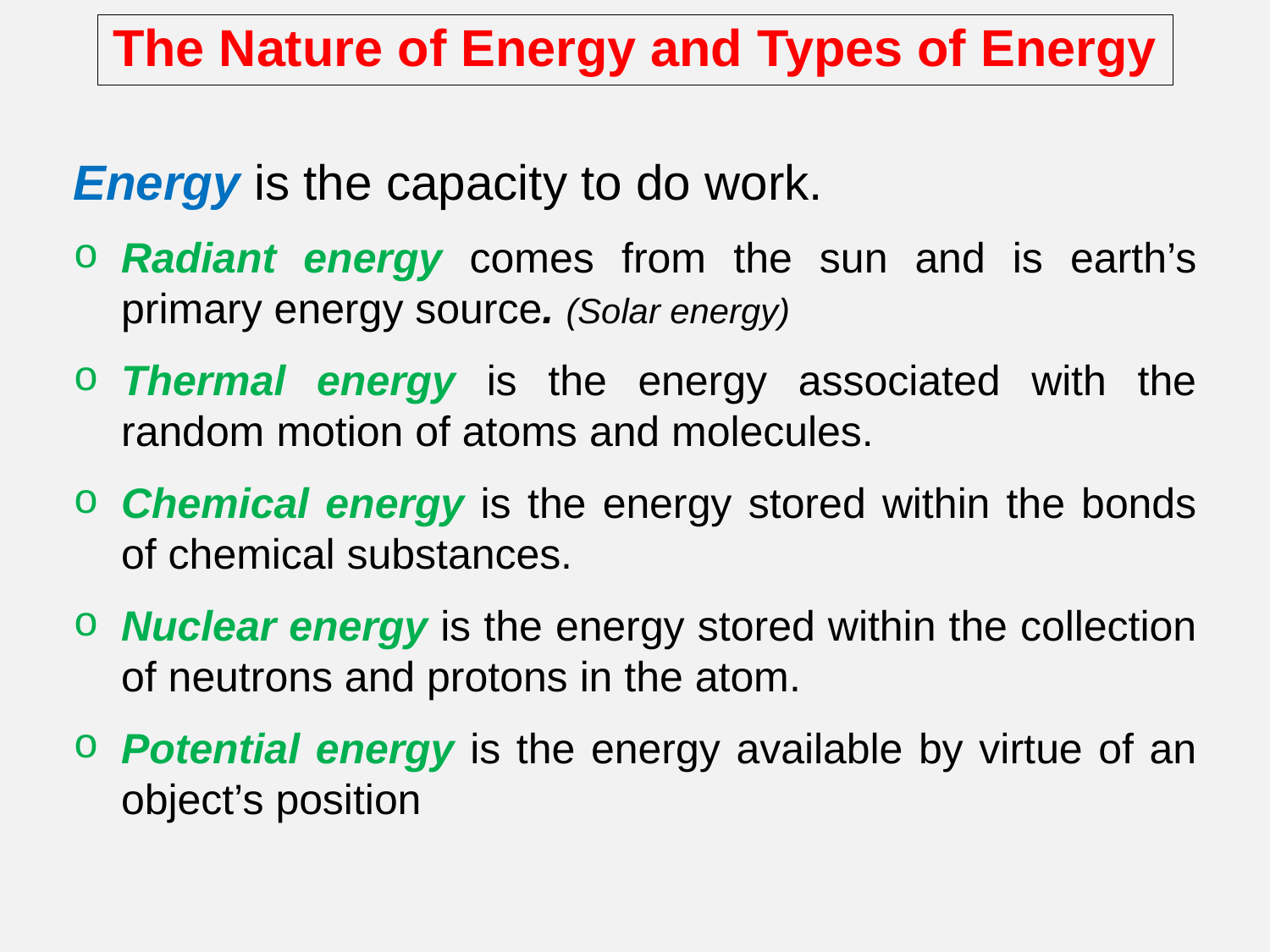

# The Nature of Energy and Types of Energy
Energy is the capacity to do work.
Radiant energy comes from the sun and is earth’s primary energy source. (Solar energy)
Thermal energy is the energy associated with the random motion of atoms and molecules.
Chemical energy is the energy stored within the bonds of chemical substances.
Nuclear energy is the energy stored within the collection of neutrons and protons in the atom.
Potential energy is the energy available by virtue of an object’s position